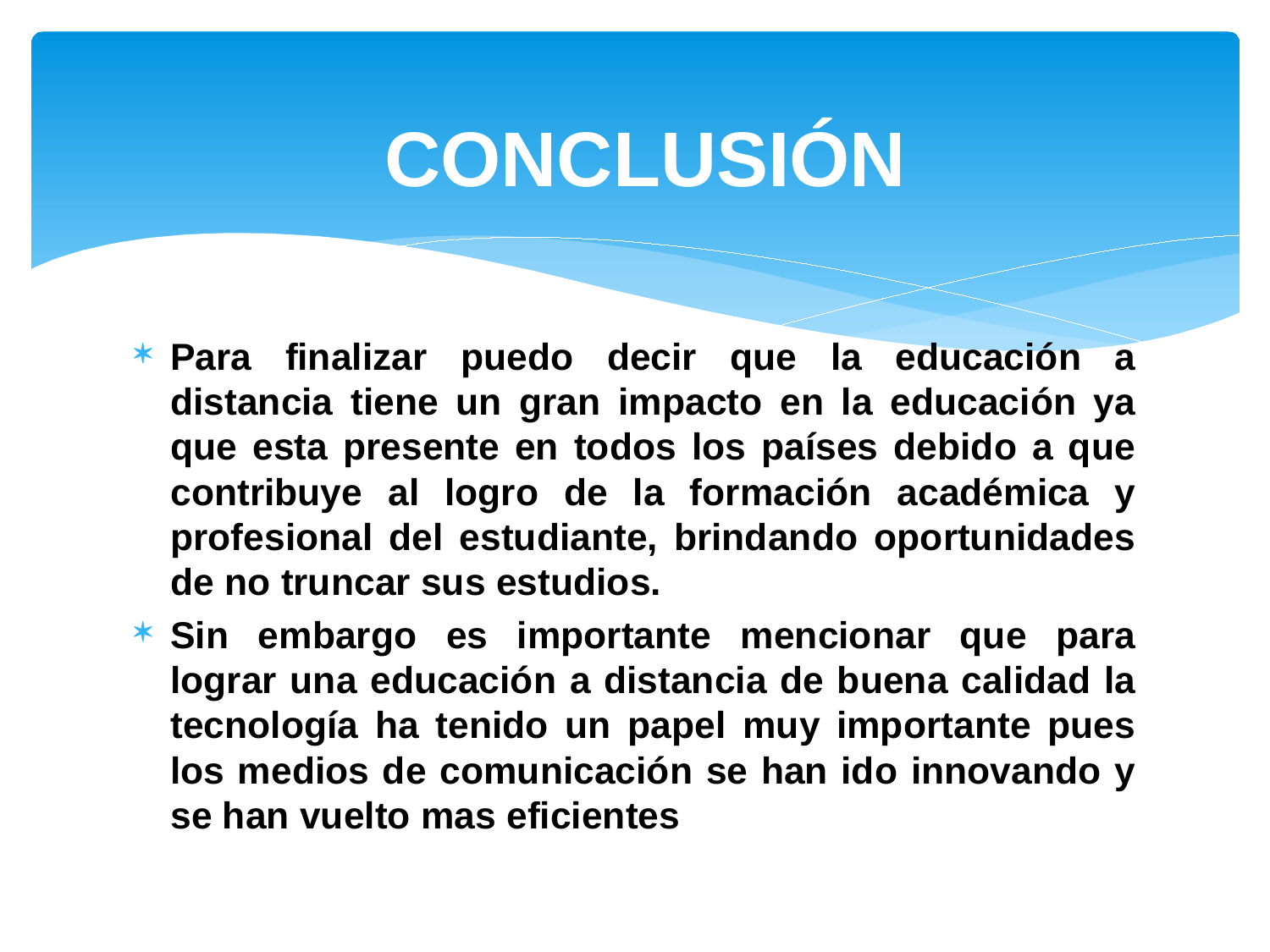

# CONCLUSIÓN
Para finalizar puedo decir que la educación a distancia tiene un gran impacto en la educación ya que esta presente en todos los países debido a que contribuye al logro de la formación académica y profesional del estudiante, brindando oportunidades de no truncar sus estudios.
Sin embargo es importante mencionar que para lograr una educación a distancia de buena calidad la tecnología ha tenido un papel muy importante pues los medios de comunicación se han ido innovando y se han vuelto mas eficientes